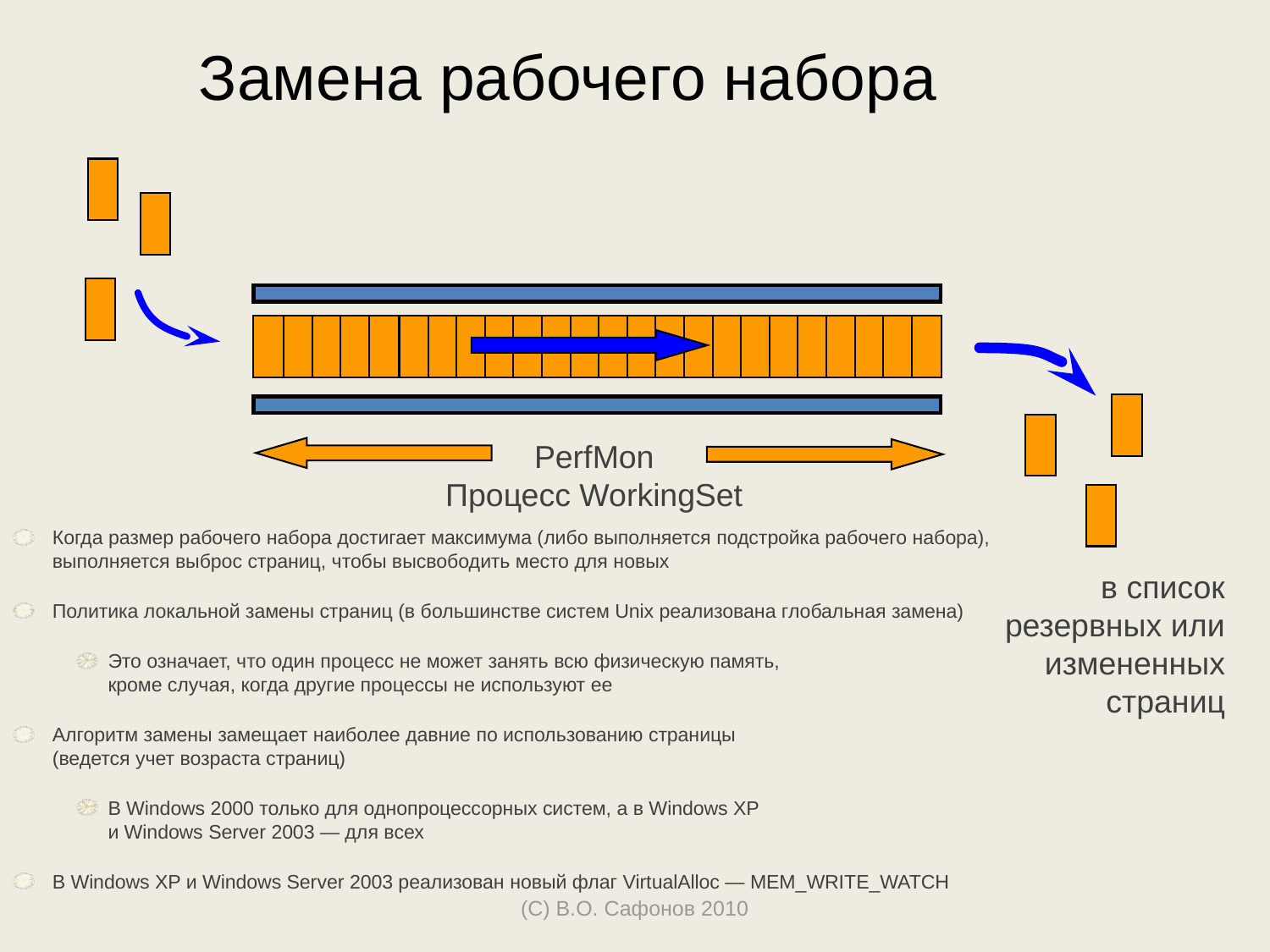

Замена рабочего набора

PerfMon
Процесс WorkingSet

Когда размер рабочего набора достигает максимума (либо выполняется подстройка рабочего набора), выполняется выброс страниц, чтобы высвободить место для новых
Политика локальной замены страниц (в большинстве систем Unix реализована глобальная замена)
Это означает, что один процесс не может занять всю физическую память,
кроме случая, когда другие процессы не используют ее
Алгоритм замены замещает наиболее давние по использованию страницы
(ведется учет возраста страниц)
В Windows 2000 только для однопроцессорных систем, а в Windows XP
и Windows Server 2003 — для всех
В Windows XP и Windows Server 2003 реализован новый флаг VirtualAlloc — MEM_WRITE_WATCH
в список
 резервных или
 измененных
страниц

(С) В.О. Сафонов 2010